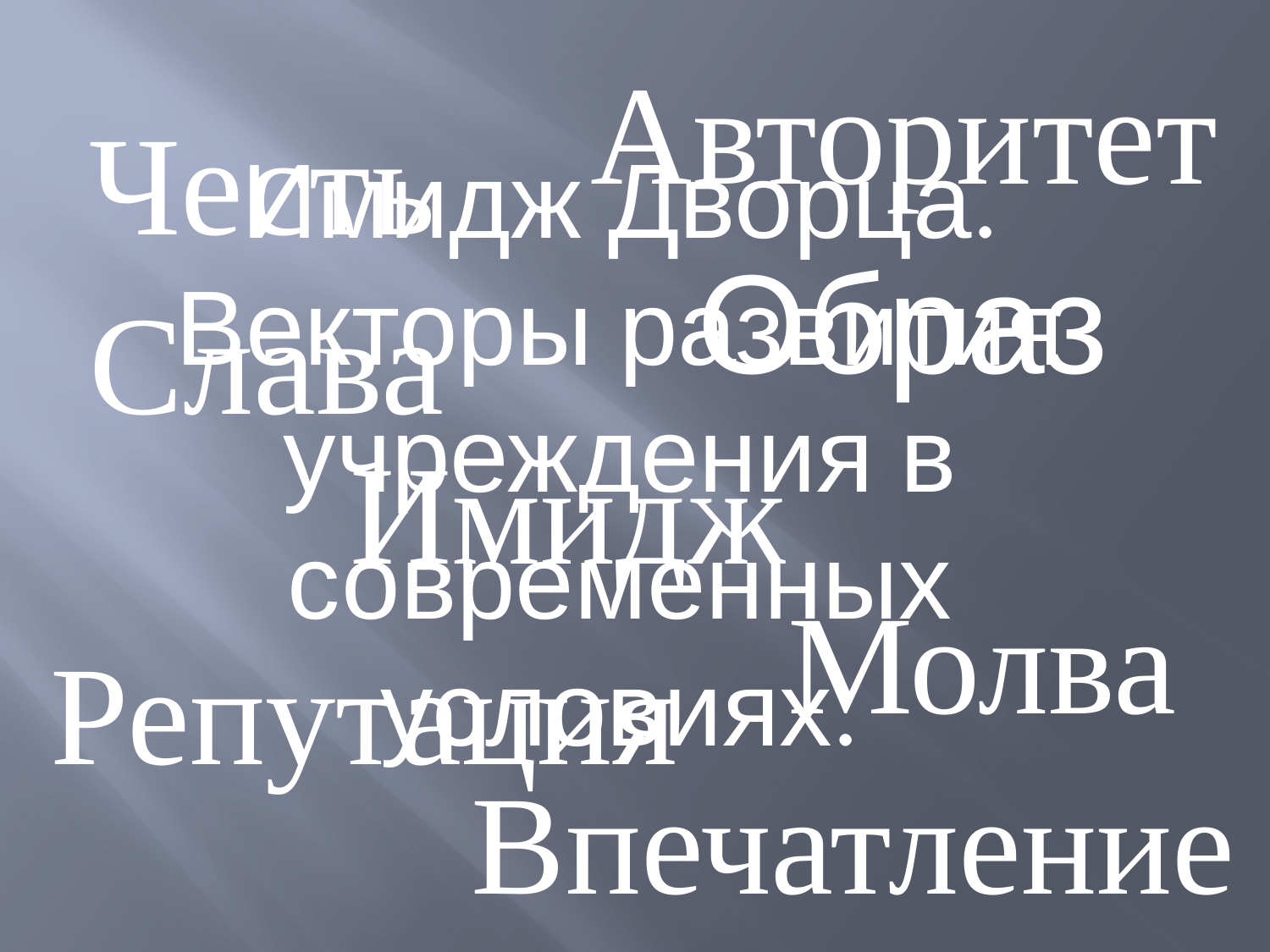

Авторитет
Честь
Имидж Дворца.
Векторы развития учреждения в современных условиях.
Образ

Слава
Имидж
Молва
Репутация
Впечатление